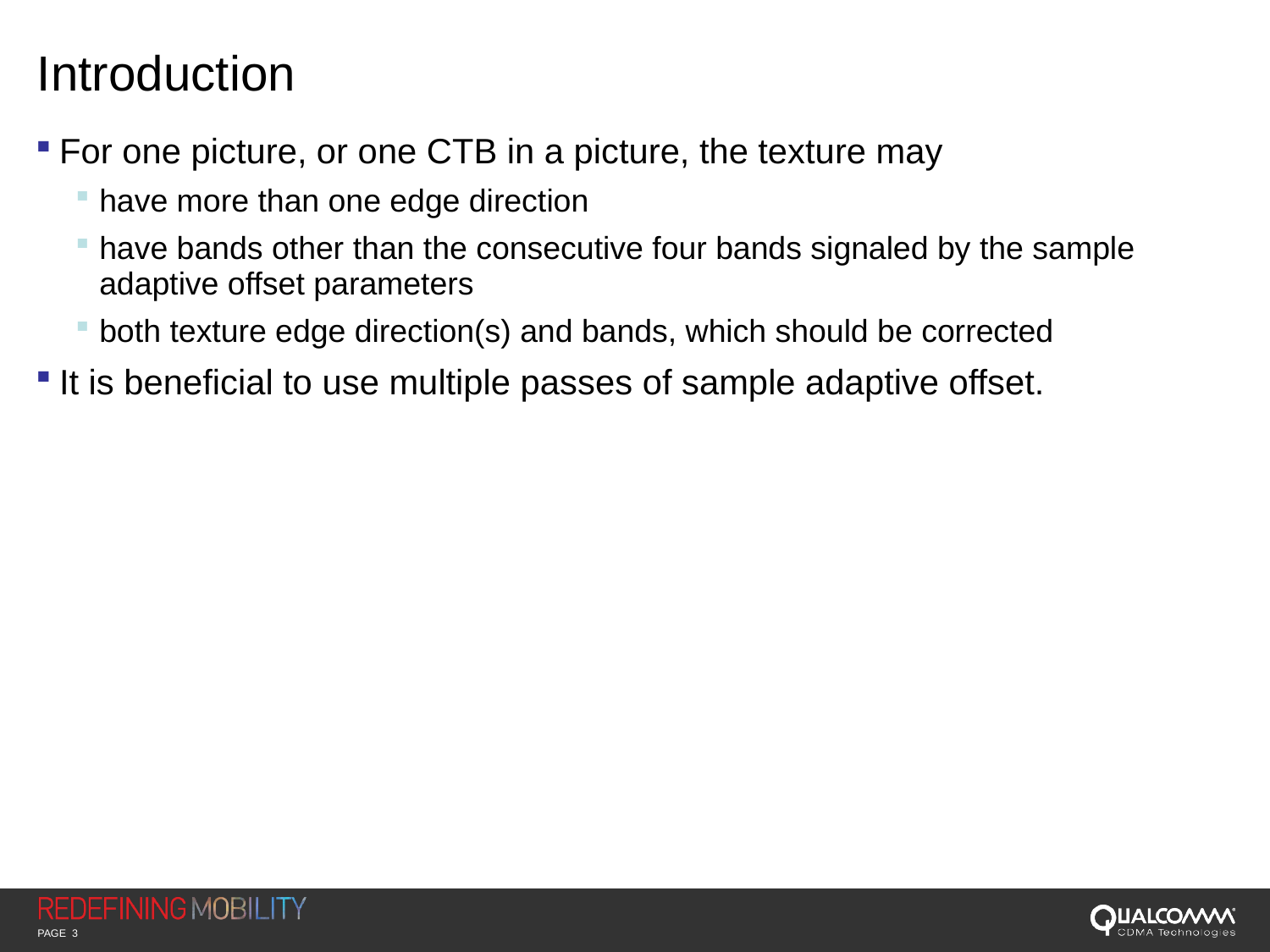

# Introduction
For one picture, or one CTB in a picture, the texture may
have more than one edge direction
have bands other than the consecutive four bands signaled by the sample adaptive offset parameters
both texture edge direction(s) and bands, which should be corrected
It is beneficial to use multiple passes of sample adaptive offset.